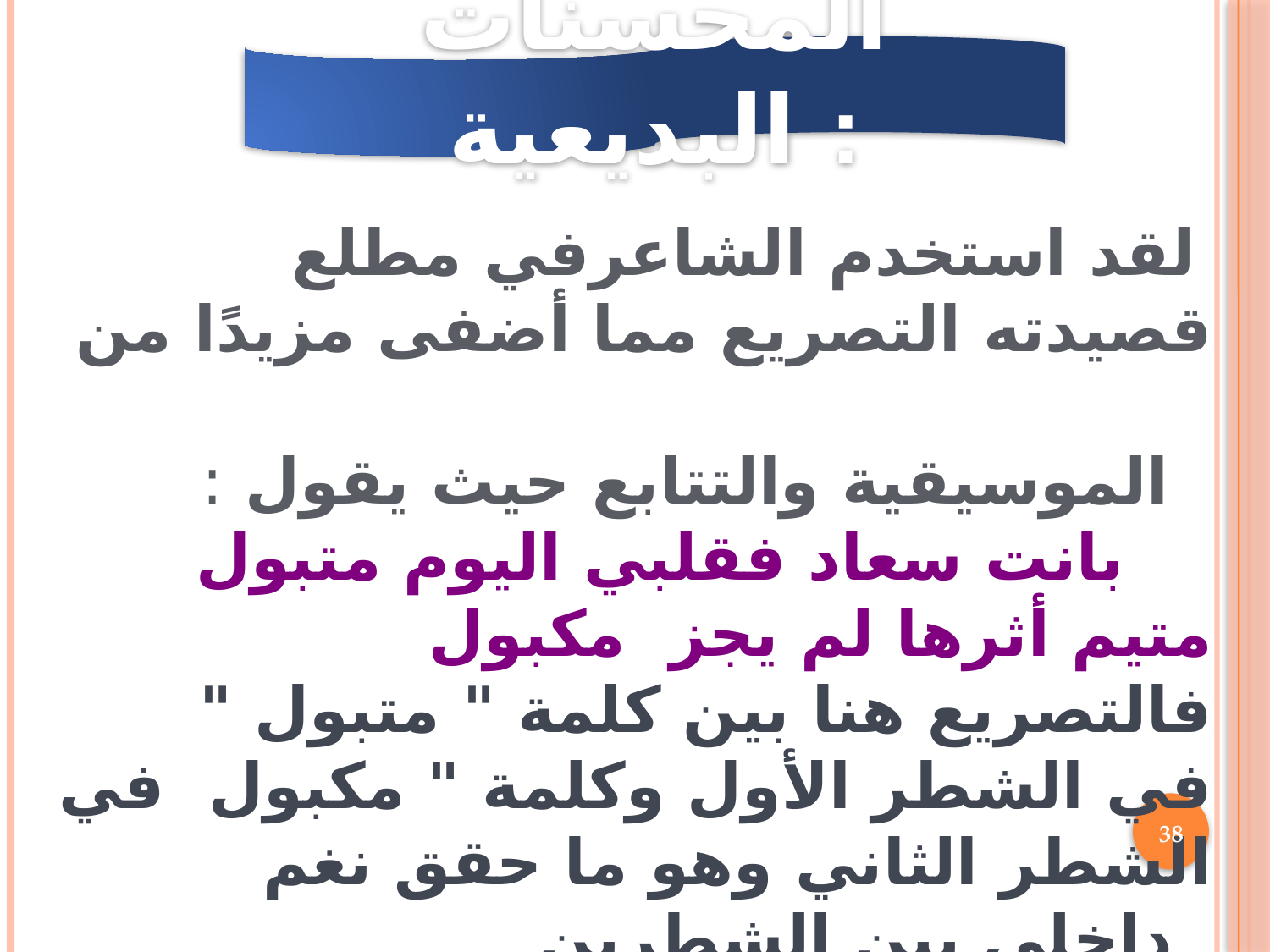

المحسنات البديعية :

 لقد استخدم الشاعرفي مطلع قصيدته التصريع مما أضفى مزيدًا من
  الموسيقية والتتابع حيث يقول :
    بانت سعاد فقلبي اليوم متبول      متيم أثرها لم يجز  مكبول
 فالتصريع هنا بين كلمة " متبول " في الشطر الأول وكلمة " مكبول  في الشطر الثاني وهو ما حقق نغم داخلي بين الشطرين .
( كما أنه استخدم الطباق في قوله ( لا يفرحون.، وليسوا مجازيعا ..
فقد طابق بين الكلمتين : " يفرحون " ، " مجازيع " مما جلّى المعنى وأضفى على البيت نبرة موسيقية هادئة زادت في تنغيمه ، كما عكست مشاعر الشاعر ، مما يختلج في قلبه من مشاعر.
38